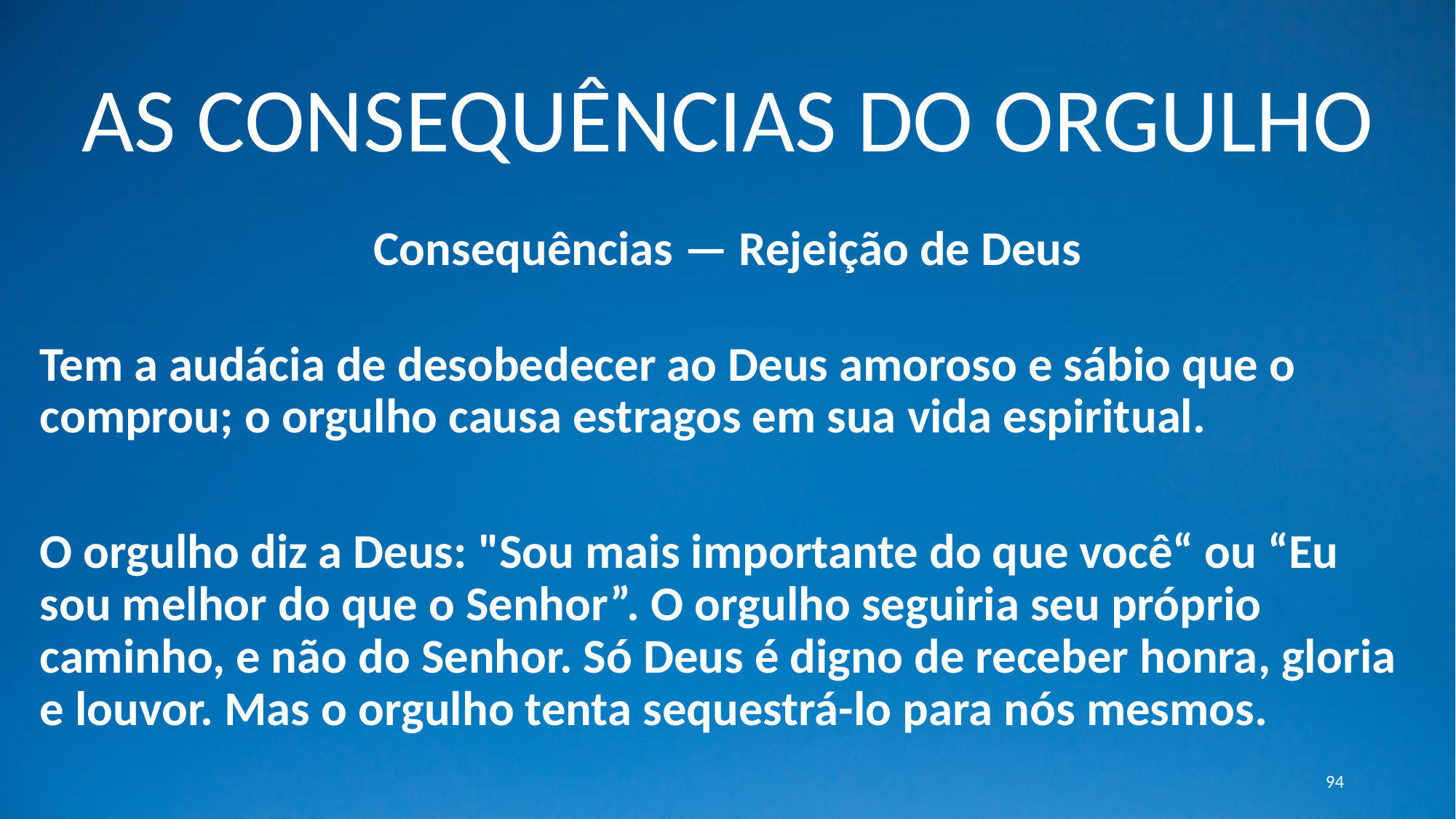

# AS CONSEQUÊNCIAS DO ORGULHO
Consequências — Rejeição de Deus

Tem a audácia de desobedecer ao Deus amoroso e sábio que o comprou; o orgulho causa estragos em sua vida espiritual.

O orgulho diz a Deus: "Sou mais importante do que você“ ou “Eu sou melhor do que o Senhor”. O orgulho seguiria seu próprio caminho, e não do Senhor. Só Deus é digno de receber honra, gloria e louvor. Mas o orgulho tenta sequestrá-lo para nós mesmos.
94